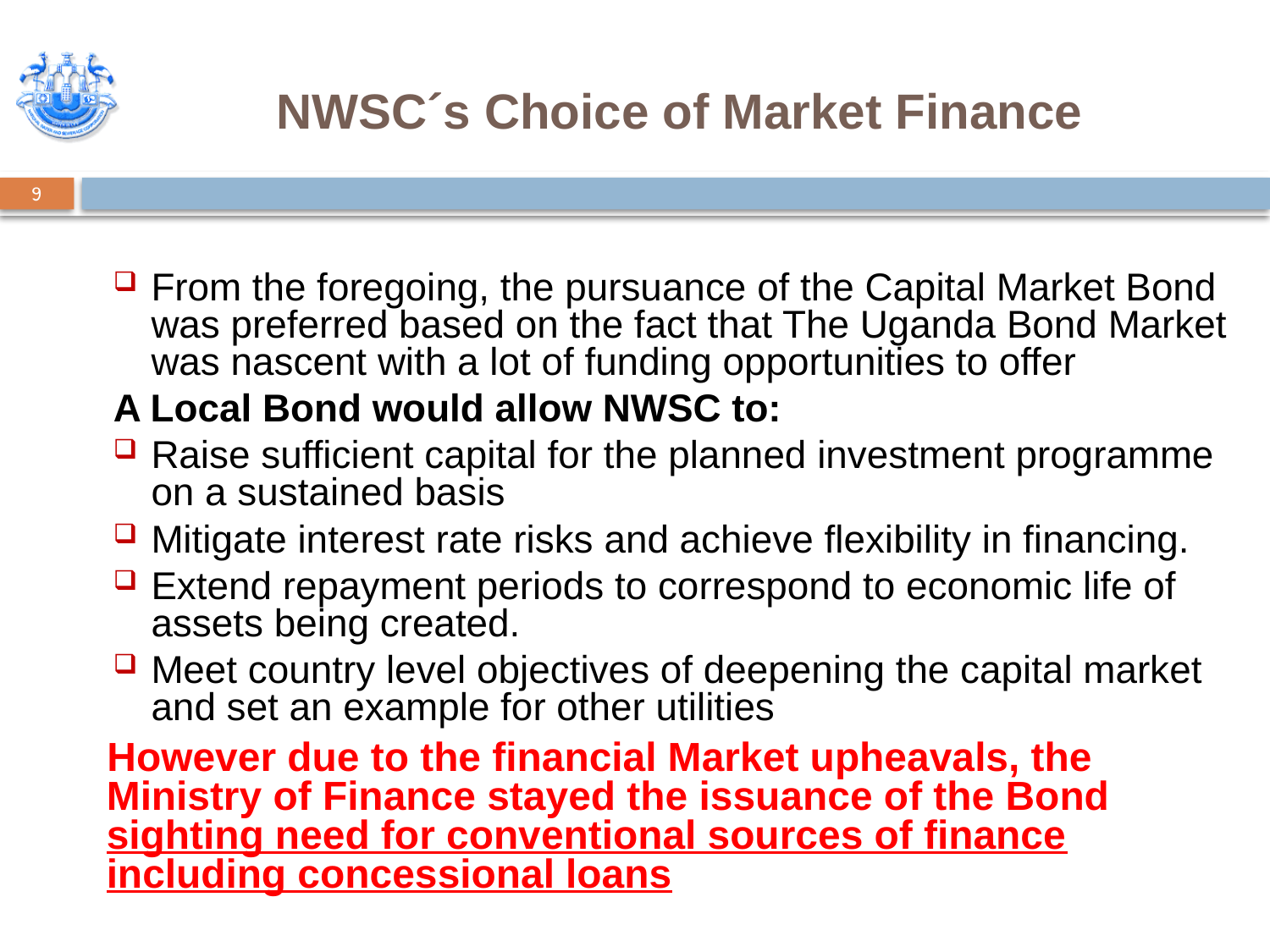

# NWSC´s Choice of Market Finance
9

From the foregoing, the pursuance of the Capital Market Bond was preferred based on the fact that The Uganda Bond Market was nascent with a lot of funding opportunities to offer
A Local Bond would allow NWSC to:
Raise sufficient capital for the planned investment programme on a sustained basis
Mitigate interest rate risks and achieve flexibility in financing.
Extend repayment periods to correspond to economic life of assets being created.
Meet country level objectives of deepening the capital market and set an example for other utilities
    However due to the financial Market upheavals, the Ministry of Finance stayed the issuance of the Bond sighting need for conventional sources of finance including concessional loans